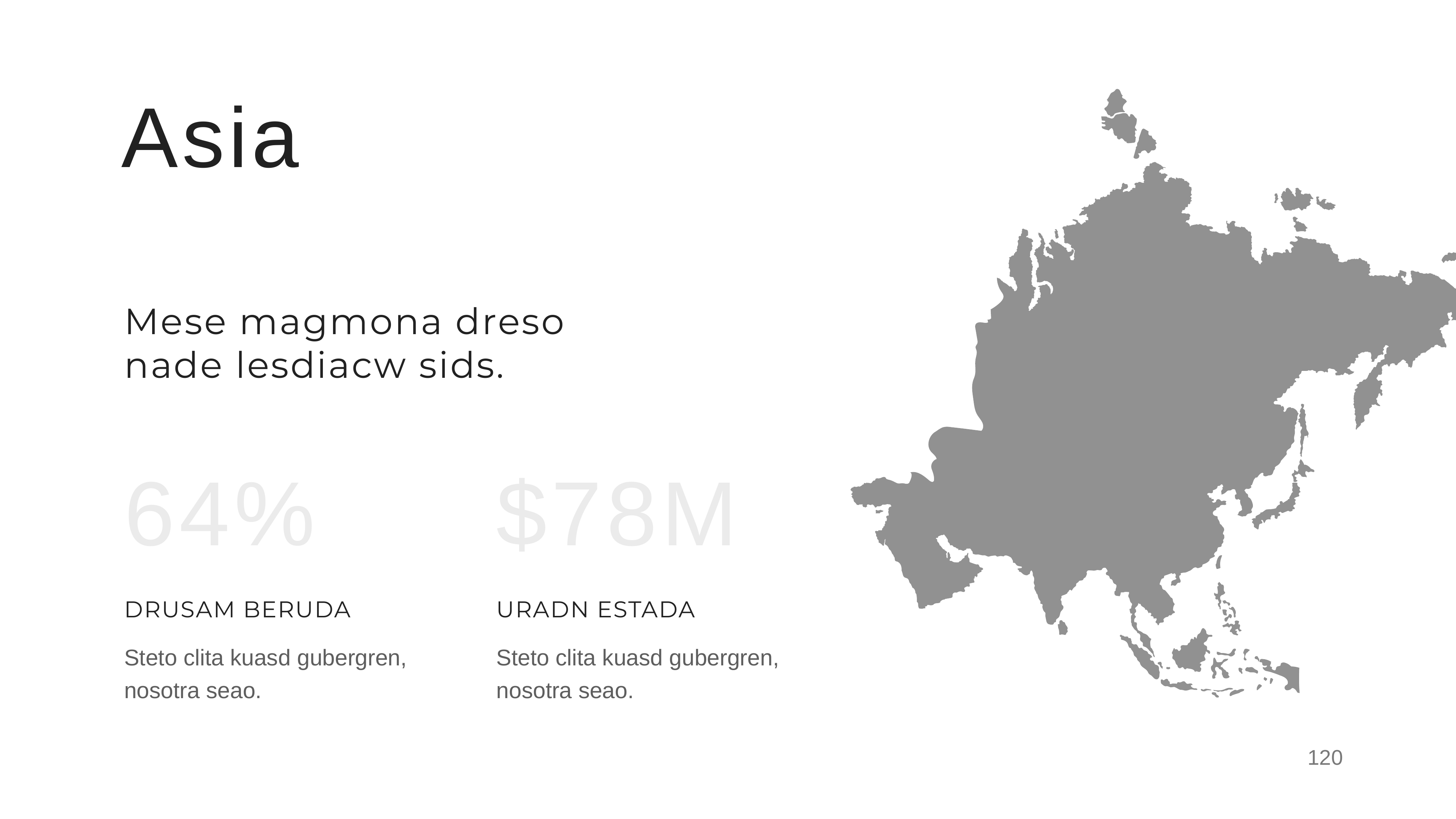

# Asia
Mese magmona dreso nade lesdiacw sids.

64%
$78M
DRUSAM BERUDA
URADN ESTADA
Steto clita kuasd gubergren, nosotra seao.
Steto clita kuasd gubergren, nosotra seao.
120